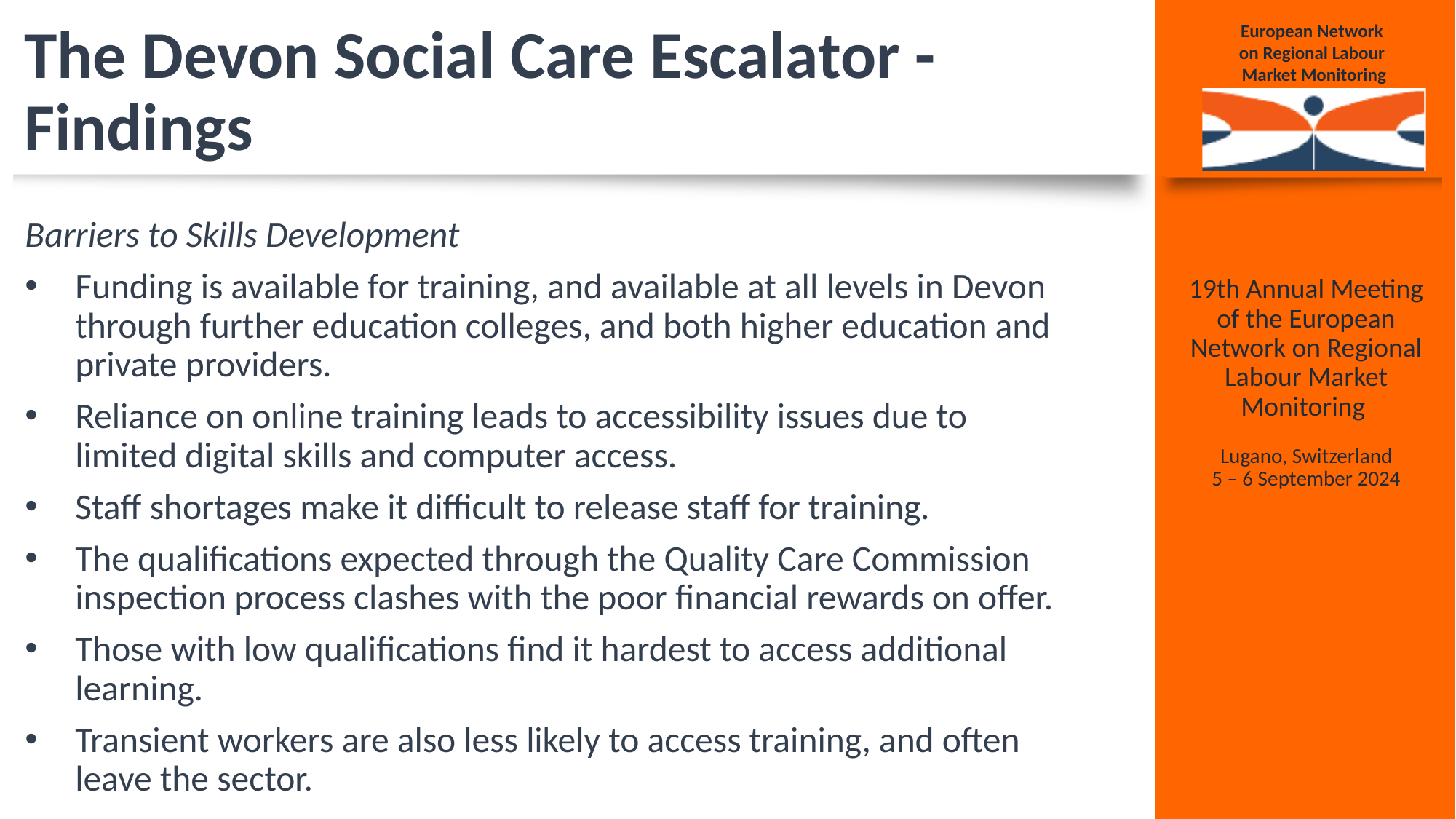

# The Devon Social Care Escalator - Findings
Barriers to Skills Development
Funding is available for training, and available at all levels in Devon through further education colleges, and both higher education and private providers.
Reliance on online training leads to accessibility issues due to limited digital skills and computer access.
Staff shortages make it difficult to release staff for training.
The qualifications expected through the Quality Care Commission inspection process clashes with the poor financial rewards on offer.
Those with low qualifications find it hardest to access additional learning.
Transient workers are also less likely to access training, and often leave the sector.